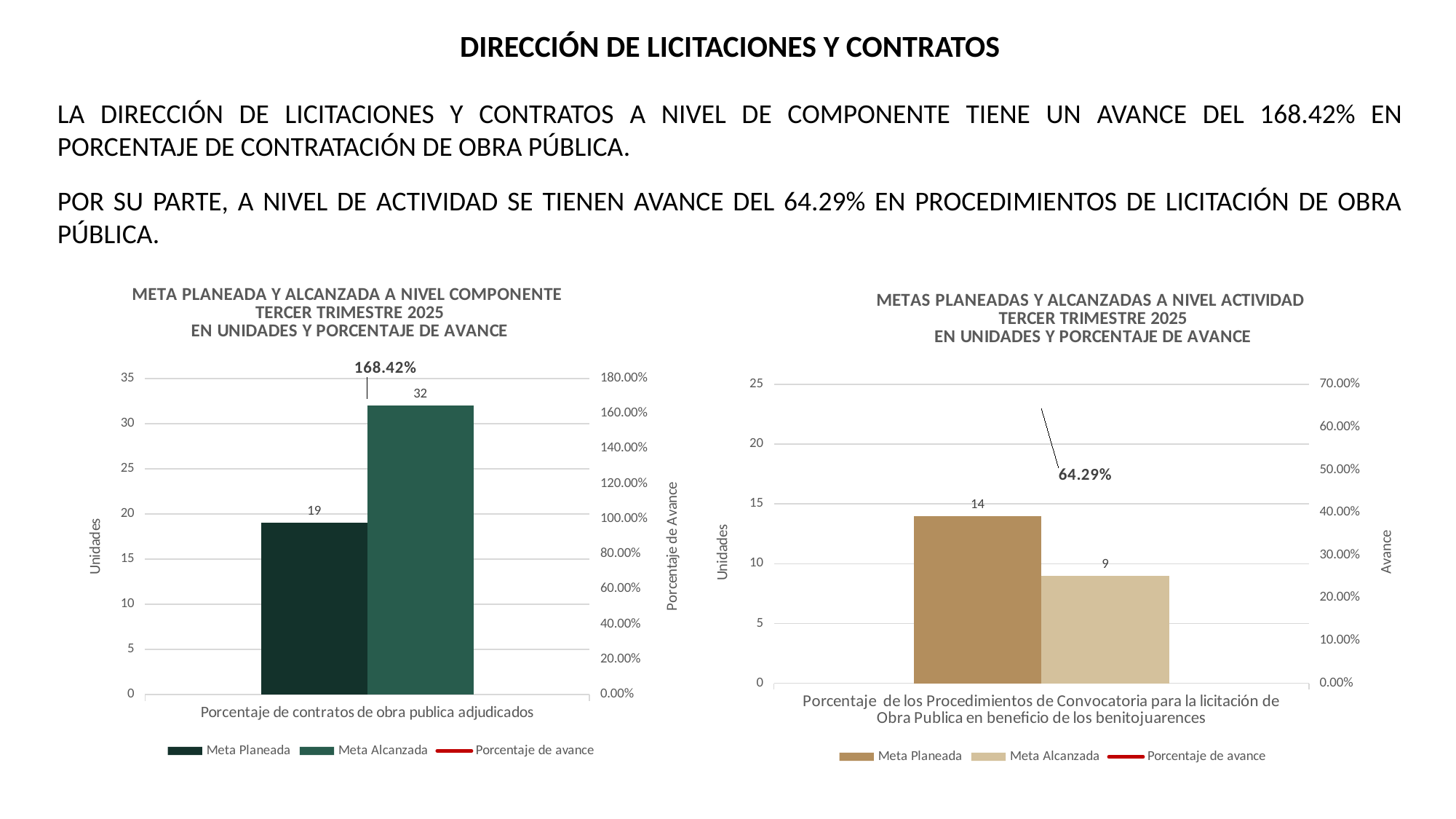

DIRECCIÓN DE LICITACIONES Y CONTRATOS
LA DIRECCIÓN DE LICITACIONES Y CONTRATOS A NIVEL DE COMPONENTE TIENE UN AVANCE DEL 168.42% EN PORCENTAJE DE CONTRATACIÓN DE OBRA PÚBLICA.

POR SU PARTE, A NIVEL DE ACTIVIDAD SE TIENEN AVANCE DEL 64.29% EN PROCEDIMIENTOS DE LICITACIÓN DE OBRA PÚBLICA.

### Chart: META PLANEADA Y ALCANZADA A NIVEL COMPONENTE
TERCER TRIMESTRE 2025
EN UNIDADES Y PORCENTAJE DE AVANCE

| Category | Meta Planeada | Meta Alcanzada |  |
|---|---|---|---|
| Porcentaje de contratos de obra publica adjudicados | 19.0 | 32.0 | 1.6842105263157894 |

### Chart: METAS PLANEADAS Y ALCANZADAS A NIVEL ACTIVIDAD
TERCER TRIMESTRE 2025
EN UNIDADES Y PORCENTAJE DE AVANCE

| Category | Meta Planeada | Meta Alcanzada |  |
|---|---|---|---|
| Porcentaje  de los Procedimientos de Convocatoria para la licitación de Obra Publica en beneficio de los benitojuarences | 14.0 | 9.0 | 0.6428571428571429 |